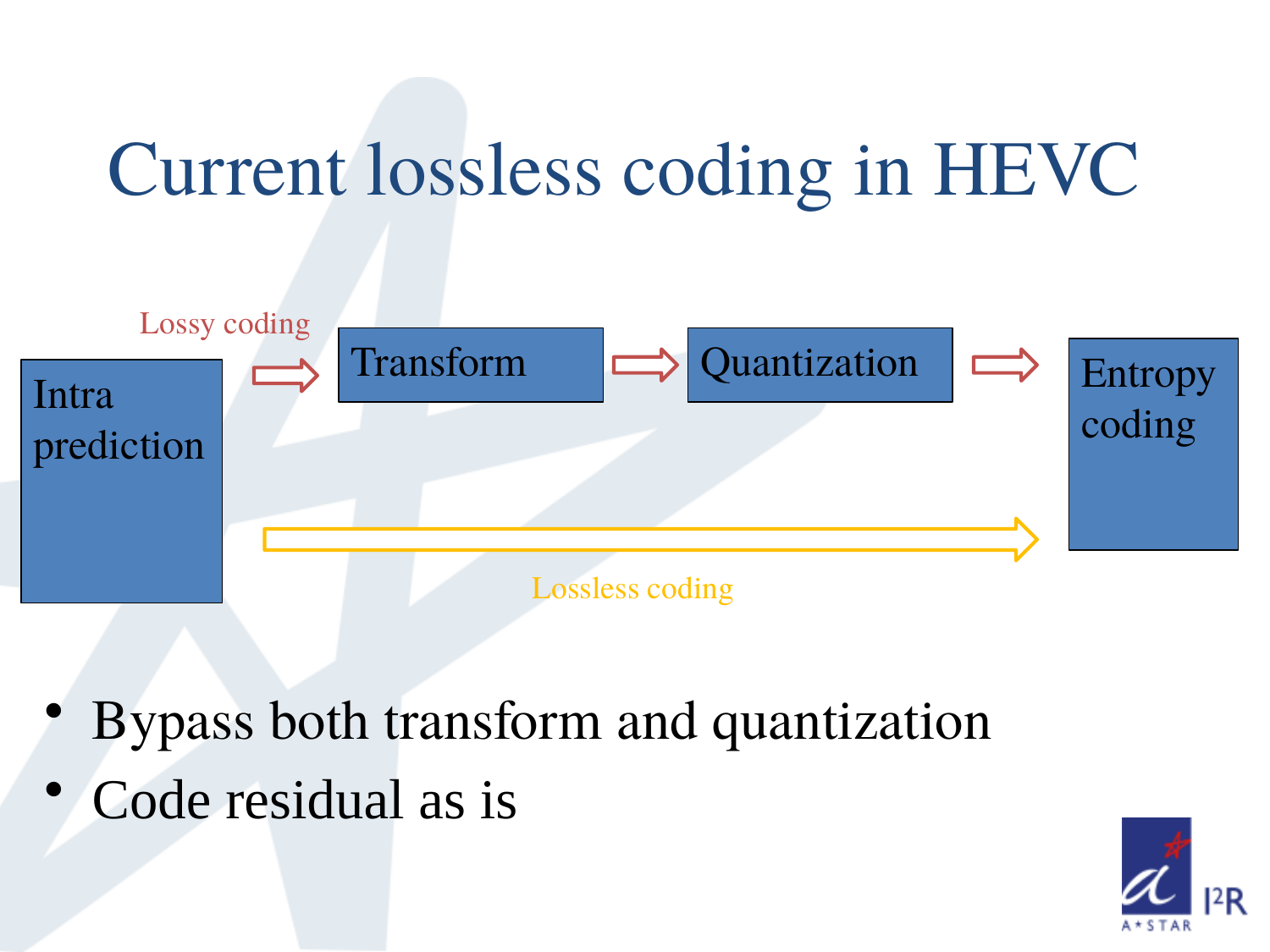

# Current lossless coding in HEVC
Lossy coding
Transform
Quantization
Entropy coding

Intra prediction

Lossless coding
Bypass both transform and quantization
Code residual as is